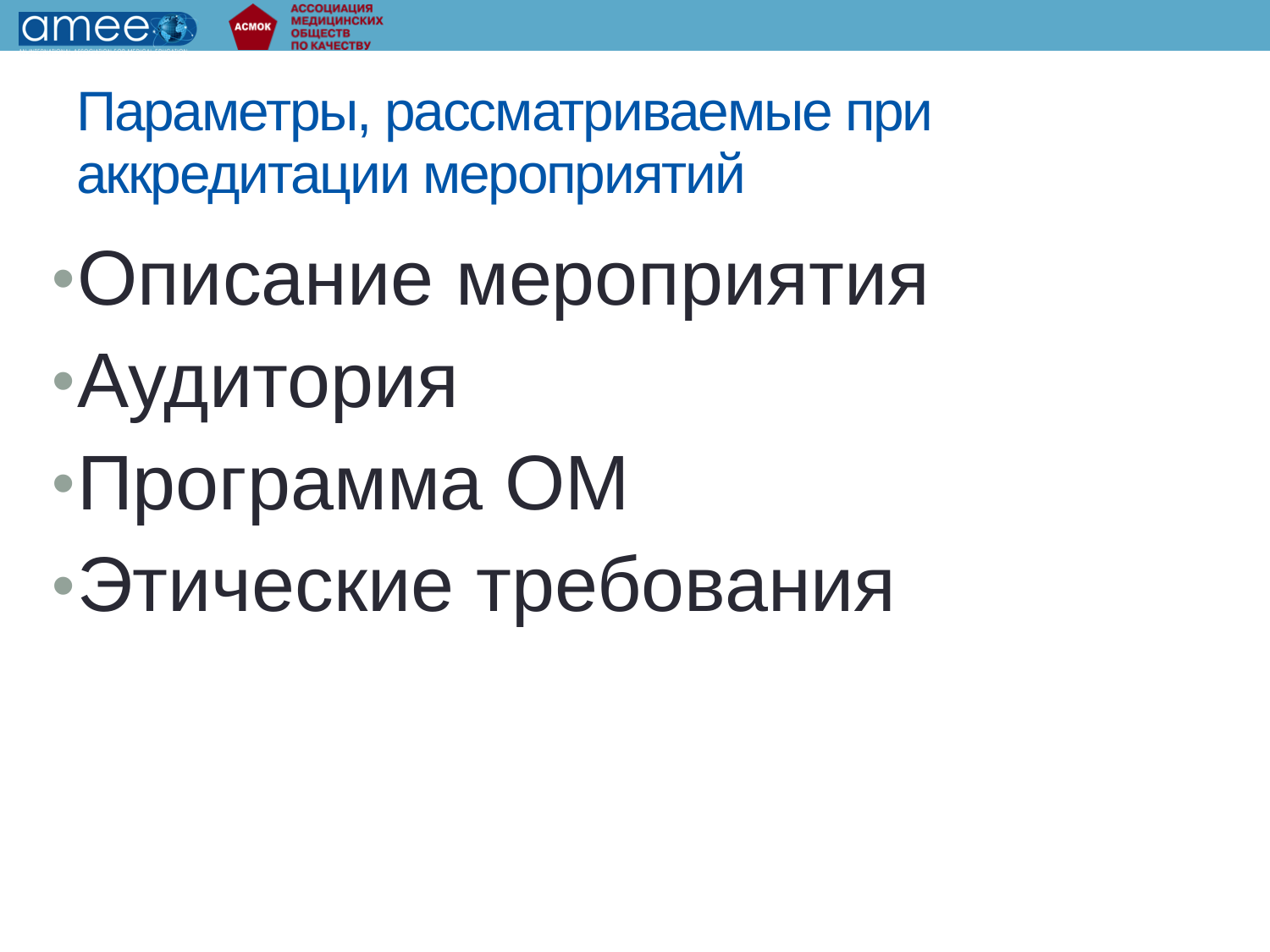

# Параметры, рассматриваемые при аккредитации мероприятий
Описание мероприятия
Аудитория
Программа ОМ
Этические требования